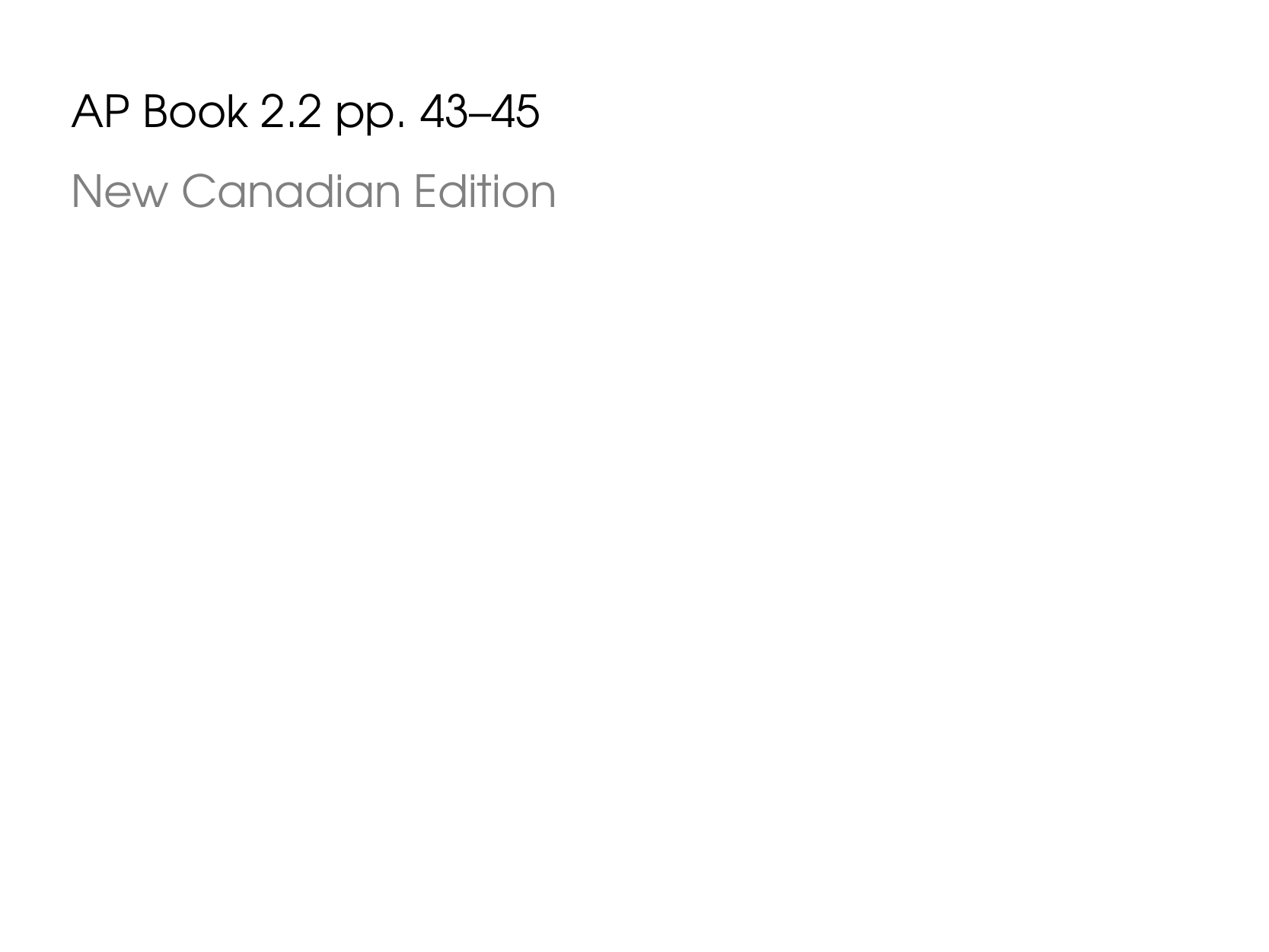

AP Book 2.2 pp. 43–45
New Canadian Edition